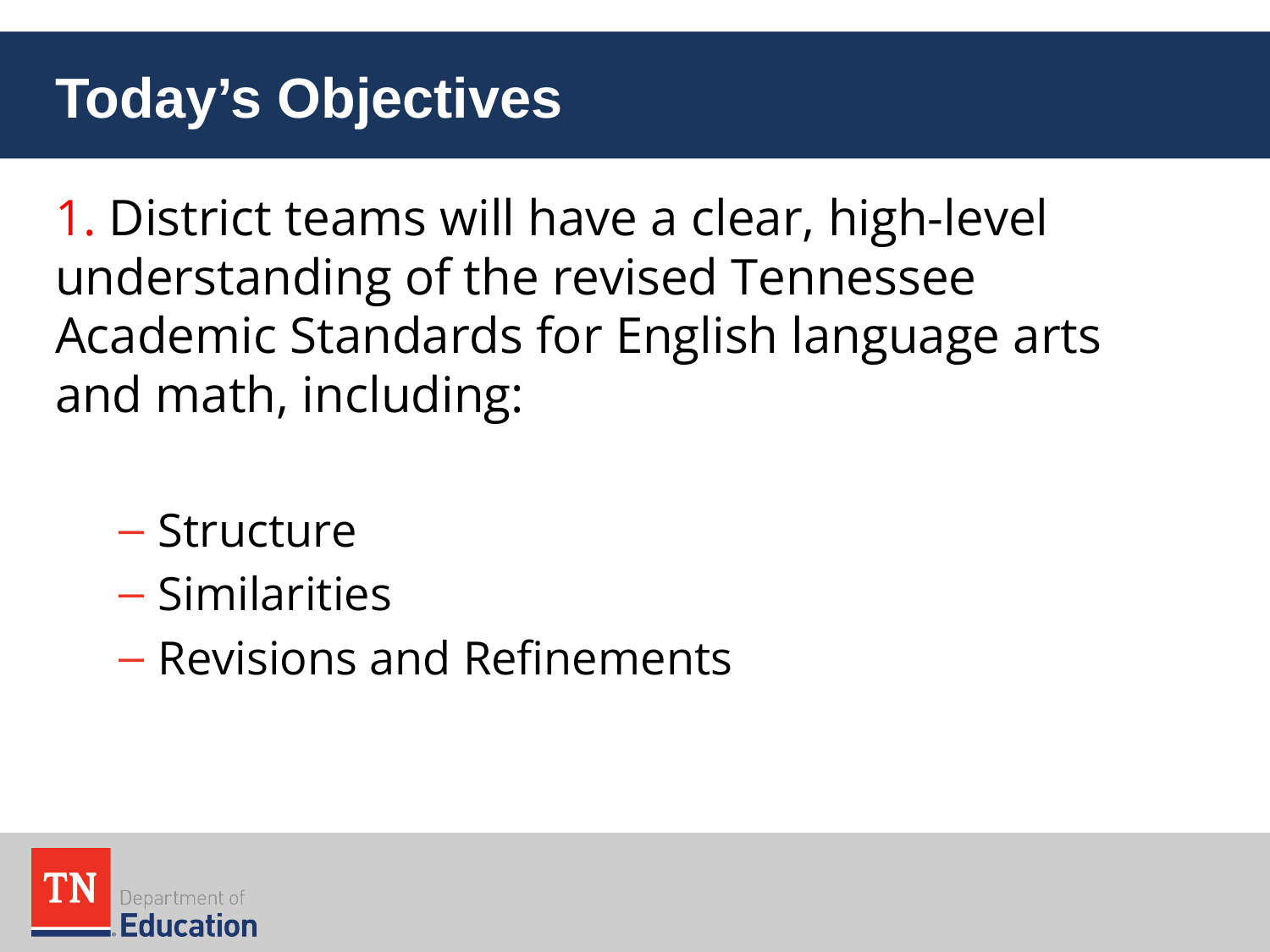

# Today’s Objectives
1. District teams will have a clear, high-level understanding of the revised Tennessee Academic Standards for English language arts and math, including:

Structure
Similarities
Revisions and Refinements